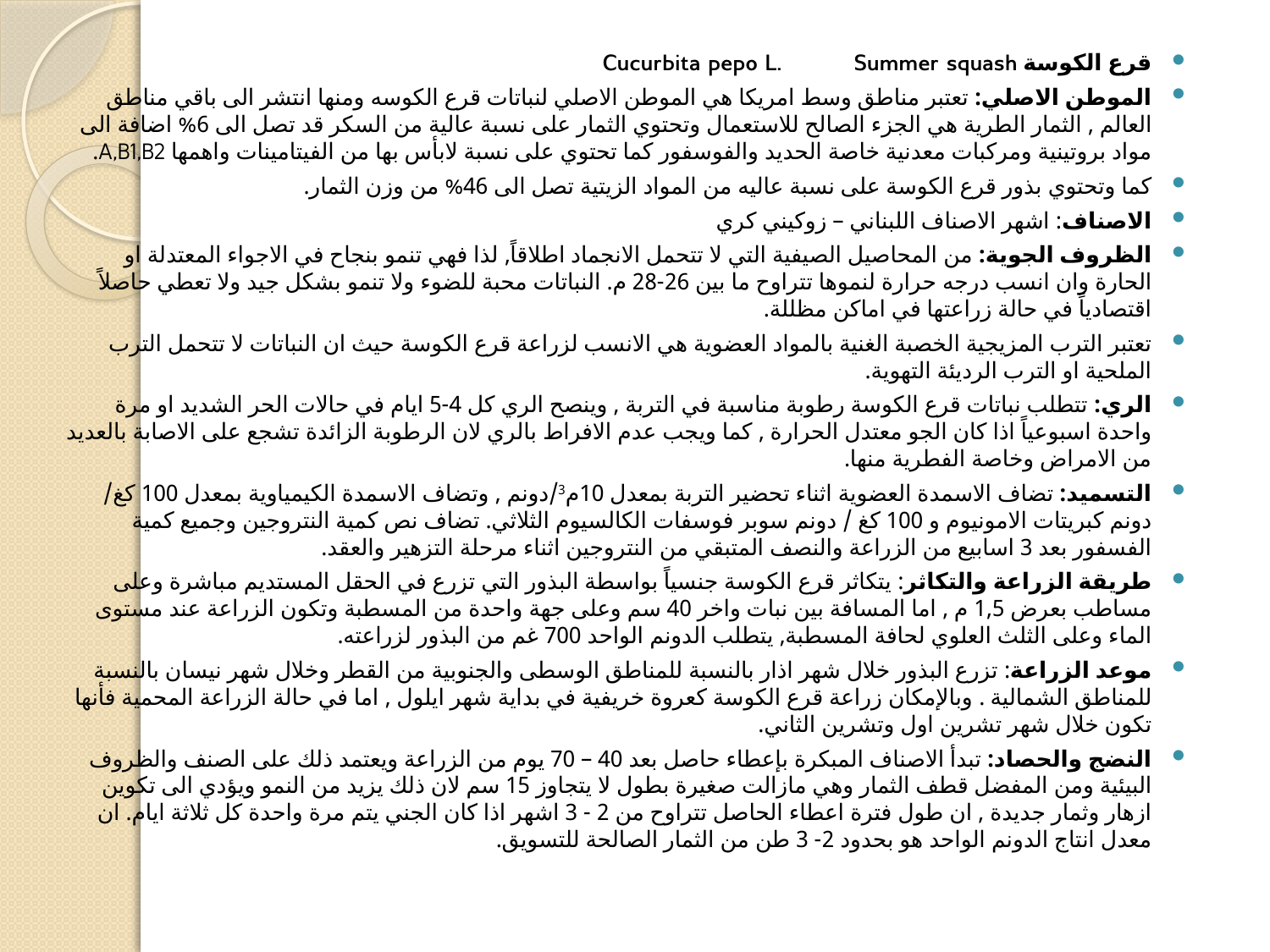

#
قرع الكوسة Cucurbita pepo L.          Summer squash
الموطن الاصلي: تعتبر مناطق وسط امريكا هي الموطن الاصلي لنباتات قرع الكوسه ومنها انتشر الى باقي مناطق العالم , الثمار الطرية هي الجزء الصالح للاستعمال وتحتوي الثمار على نسبة عالية من السكر قد تصل الى 6% اضافة الى مواد بروتينية ومركبات معدنية خاصة الحديد والفوسفور كما تحتوي على نسبة لابأس بها من الفيتامينات واهمها A,B1,B2.
كما وتحتوي بذور قرع الكوسة على نسبة عاليه من المواد الزيتية تصل الى 46% من وزن الثمار.
الاصناف: اشهر الاصناف اللبناني – زوكيني كري
الظروف الجوية: من المحاصيل الصيفية التي لا تتحمل الانجماد اطلاقاً, لذا فهي تنمو بنجاح في الاجواء المعتدلة او الحارة وان انسب درجه حرارة لنموها تتراوح ما بين 26-28 م. النباتات محبة للضوء ولا تنمو بشكل جيد ولا تعطي حاصلاً اقتصادياً في حالة زراعتها في اماكن مظللة.
تعتبر الترب المزيجية الخصبة الغنية بالمواد العضوية هي الانسب لزراعة قرع الكوسة حيث ان النباتات لا تتحمل الترب الملحية او الترب الرديئة التهوية.
الري: تتطلب نباتات قرع الكوسة رطوبة مناسبة في التربة , وينصح الري كل 4-5 ايام في حالات الحر الشديد او مرة واحدة اسبوعياً اذا كان الجو معتدل الحرارة , كما ويجب عدم الافراط بالري لان الرطوبة الزائدة تشجع على الاصابة بالعديد من الامراض وخاصة الفطرية منها.
التسميد: تضاف الاسمدة العضوية اثناء تحضير التربة بمعدل 10م3/دونم , وتضاف الاسمدة الكيمياوية بمعدل 100 كغ/ دونم كبريتات الامونيوم و 100 كغ / دونم سوبر فوسفات الكالسيوم الثلاثي. تضاف نص كمية النتروجين وجميع كمية الفسفور بعد 3 اسابيع من الزراعة والنصف المتبقي من النتروجين اثناء مرحلة التزهير والعقد.
طريقة الزراعة والتكاثر: يتكاثر قرع الكوسة جنسياً بواسطة البذور التي تزرع في الحقل المستديم مباشرة وعلى مساطب بعرض 1,5 م , اما المسافة بين نبات واخر 40 سم وعلى جهة واحدة من المسطبة وتكون الزراعة عند مستوى الماء وعلى الثلث العلوي لحافة المسطبة, يتطلب الدونم الواحد 700 غم من البذور لزراعته.
موعد الزراعة: تزرع البذور خلال شهر اذار بالنسبة للمناطق الوسطى والجنوبية من القطر وخلال شهر نيسان بالنسبة للمناطق الشمالية . وبالإمكان زراعة قرع الكوسة كعروة خريفية في بداية شهر ايلول , اما في حالة الزراعة المحمية فأنها تكون خلال شهر تشرين اول وتشرين الثاني.
النضج والحصاد: تبدأ الاصناف المبكرة بإعطاء حاصل بعد 40 – 70 يوم من الزراعة ويعتمد ذلك على الصنف والظروف البيئية ومن المفضل قطف الثمار وهي مازالت صغيرة بطول لا يتجاوز 15 سم لان ذلك يزيد من النمو ويؤدي الى تكوين ازهار وثمار جديدة , ان طول فترة اعطاء الحاصل تتراوح من 2 - 3 اشهر اذا كان الجني يتم مرة واحدة كل ثلاثة ايام. ان معدل انتاج الدونم الواحد هو بحدود 2- 3 طن من الثمار الصالحة للتسويق.